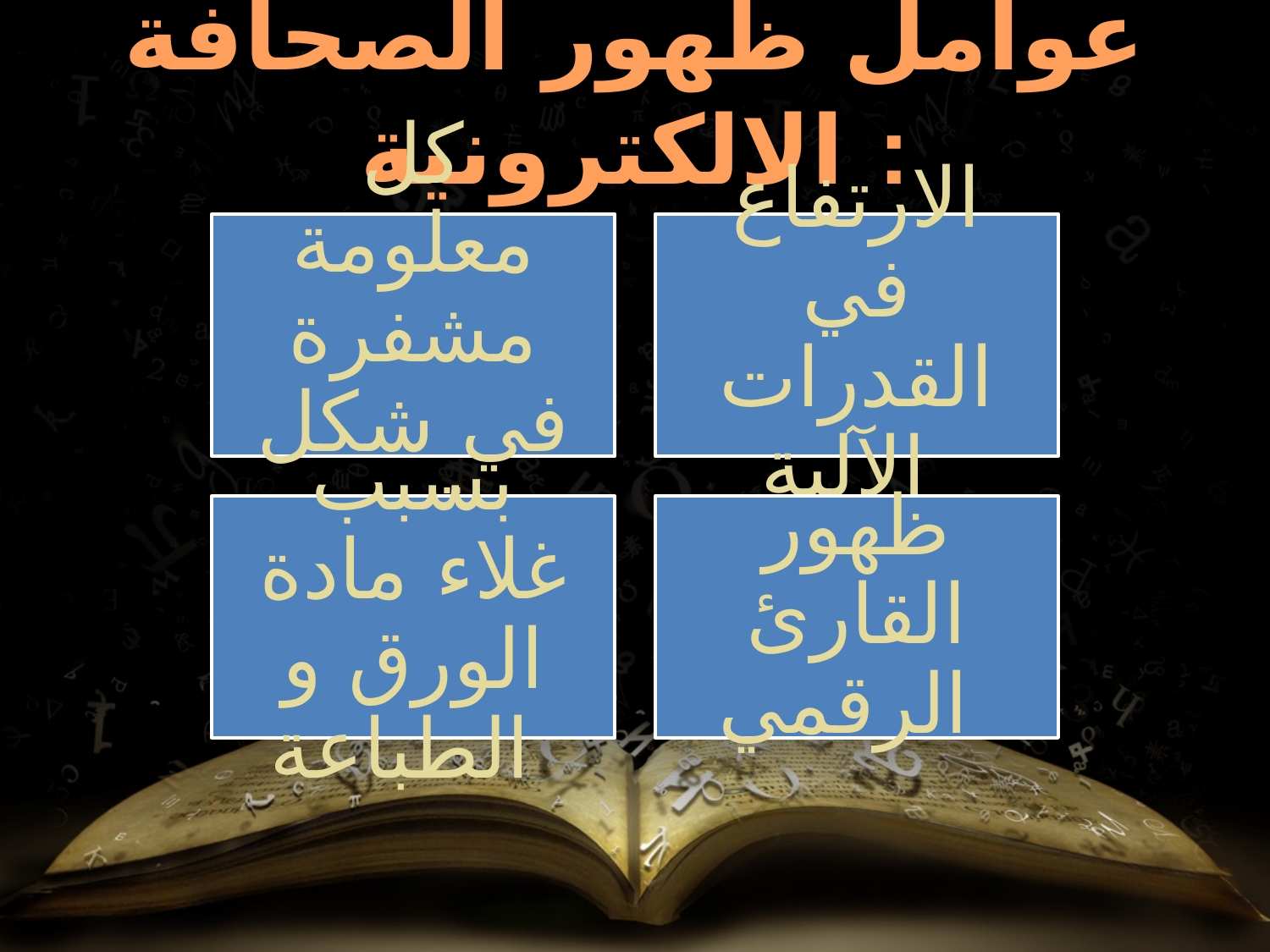

# عوامل ظهور الصحافة الالكترونية :
كل معلومة مشفرة في شكل رقمي
الارتفاع في القدرات الآلية
بسبب غلاء مادة الورق و الطباعة
ظهور القارئ الرقمي